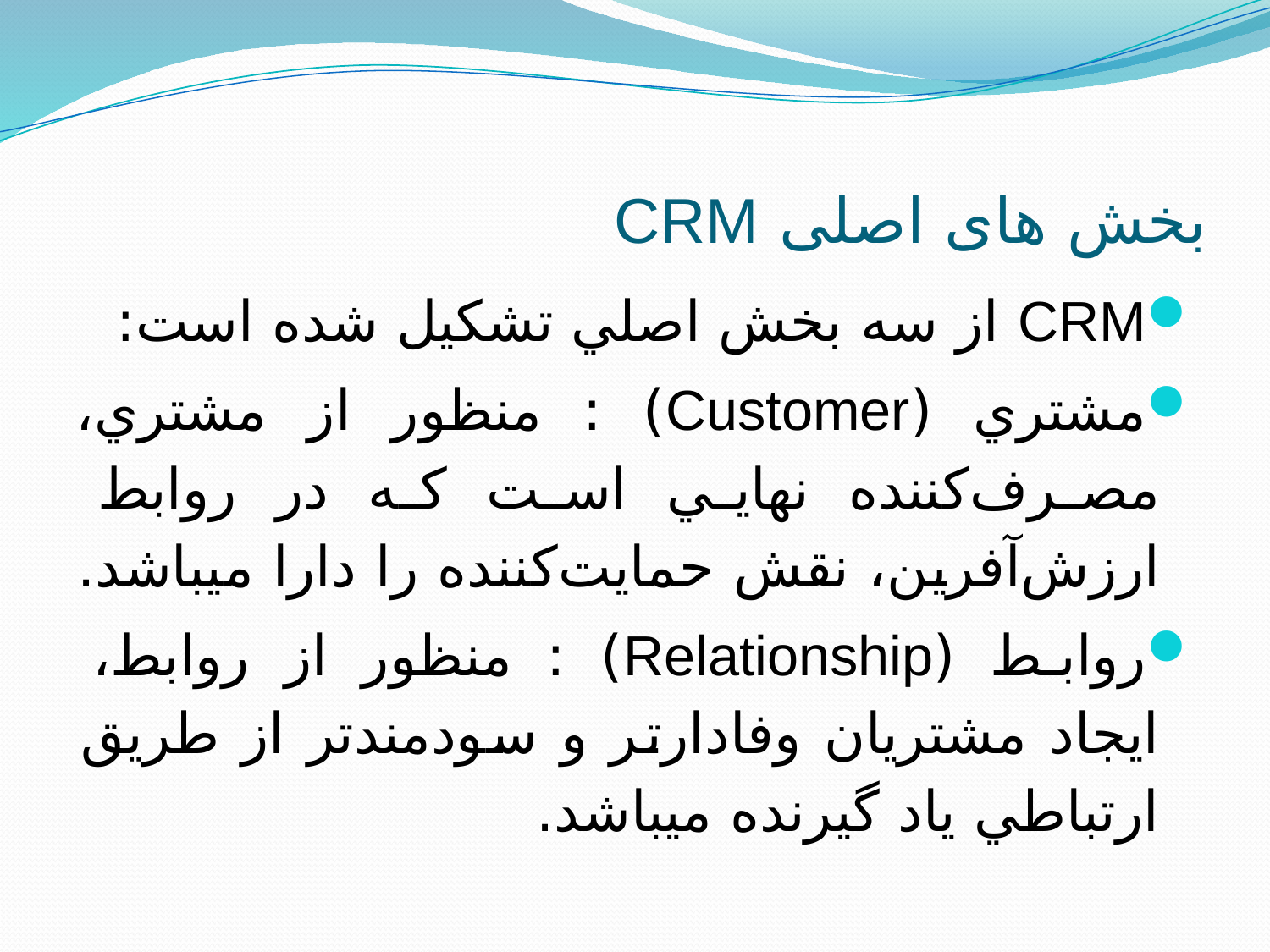

# بخش های اصلی CRM
CRM از سه بخش اصلي تشکيل شده است:
مشتري (Customer) : منظور از مشتري، مصرف‌کننده نهايي است که در روابط ارزش‌آفرين، نقش حمايت‌کننده را دارا مي‏باشد.
روابط (Relationship) : منظور از روابط، ايجاد مشتريان وفادارتر و سودمندتر از طريق ارتباطي ياد گيرنده مي‏باشد.